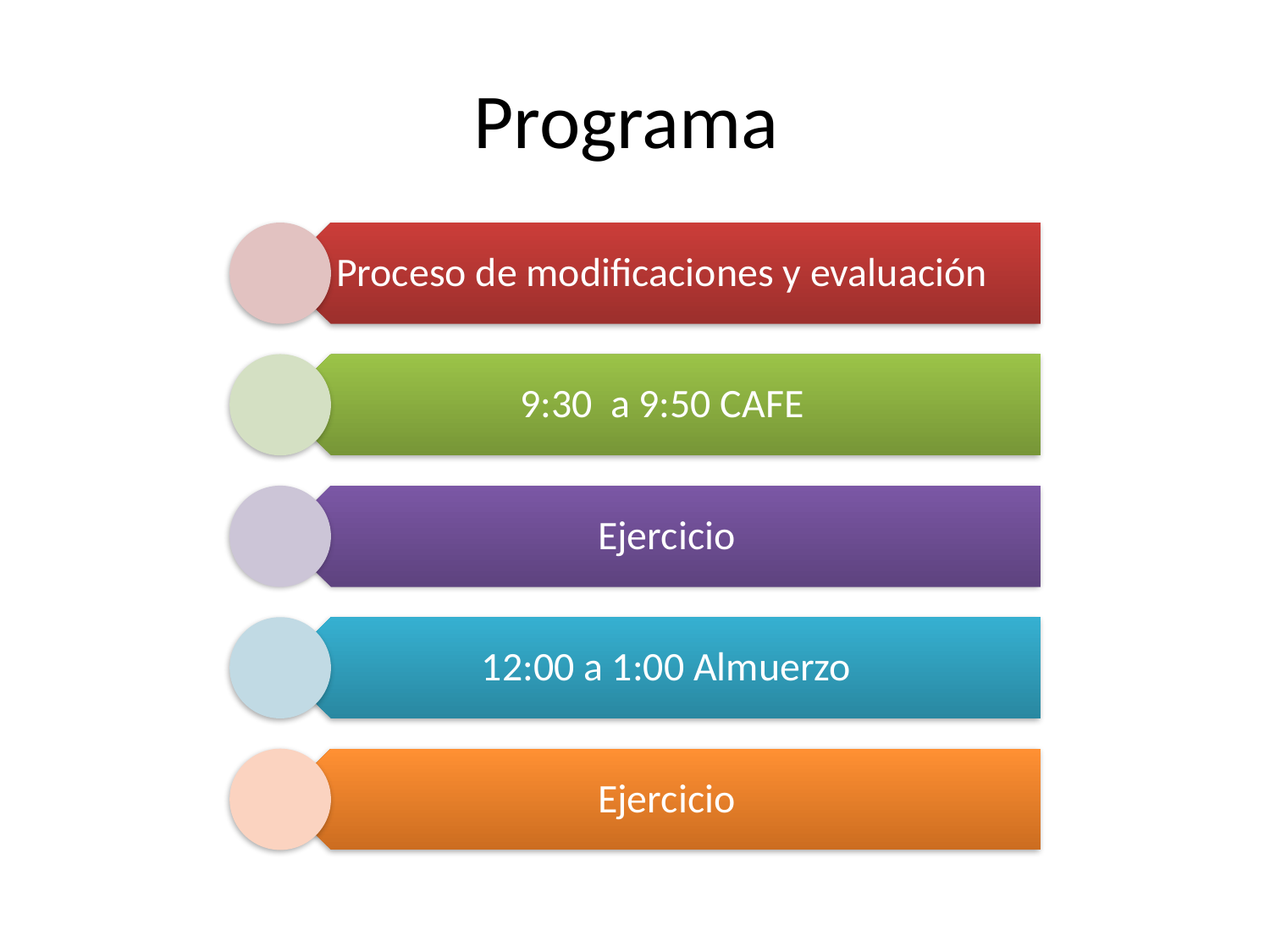

# Programa
Proceso de modificaciones y evaluación
9:30  a 9:50 CAFE
 Ejercicio
 12:00 a 1:00 Almuerzo
 Ejercicio